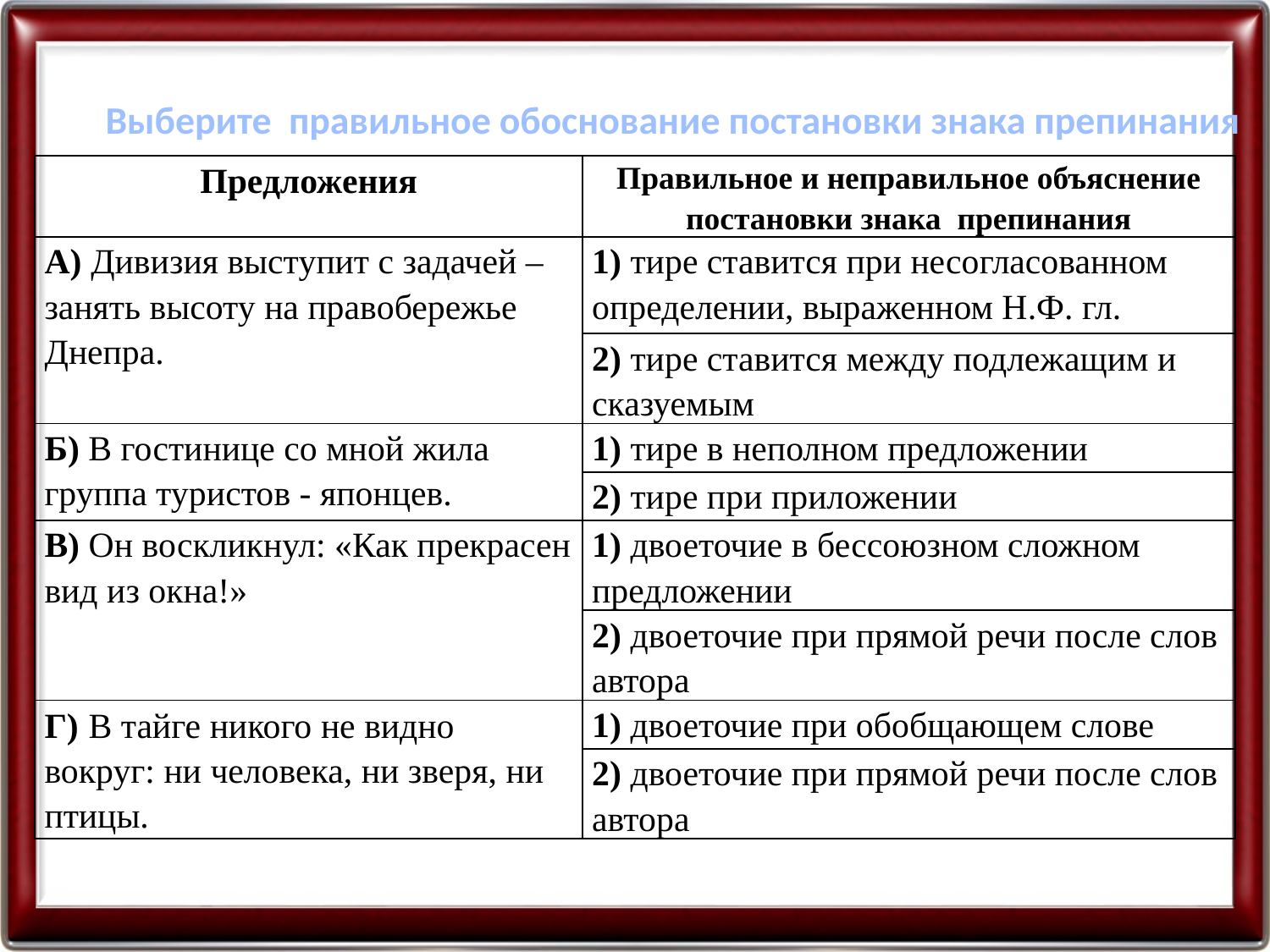

Выберите  правильное обоснование постановки знака препинания
| Предложения | Правильное и неправильное объяснение постановки знака препинания |
| --- | --- |
| А) Дивизия выступит с задачей – занять высоту на правобережье Днепра. | 1) тире ставится при несогласованном определении, выраженном Н.Ф. гл. |
|  | 2) тире ставится между подлежащим и сказуемым |
| Б) В гостинице со мной жила группа туристов - японцев. | 1) тире в неполном предложении |
|  | 2) тире при приложении |
| В) Он воскликнул: «Как прекрасен вид из окна!» | 1) двоеточие в бессоюзном сложном предложении |
|  | 2) двоеточие при прямой речи после слов автора |
| Г) В тайге никого не видно вокруг: ни человека, ни зверя, ни птицы. | 1) двоеточие при обобщающем слове |
|  | 2) двоеточие при прямой речи после слов автора |